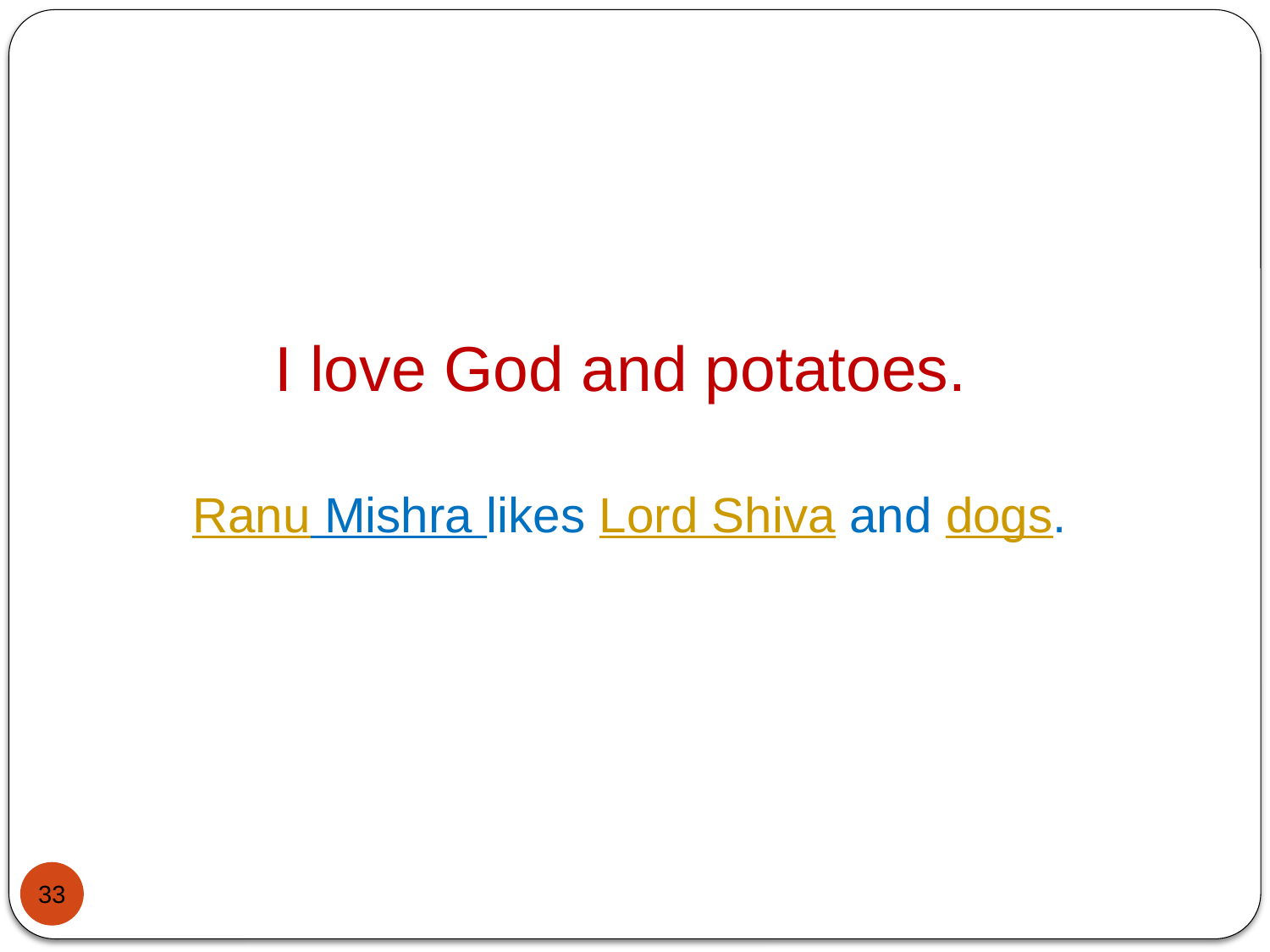

I love God and potatoes.

Ranu Mishra likes Lord Shiva and dogs.

33